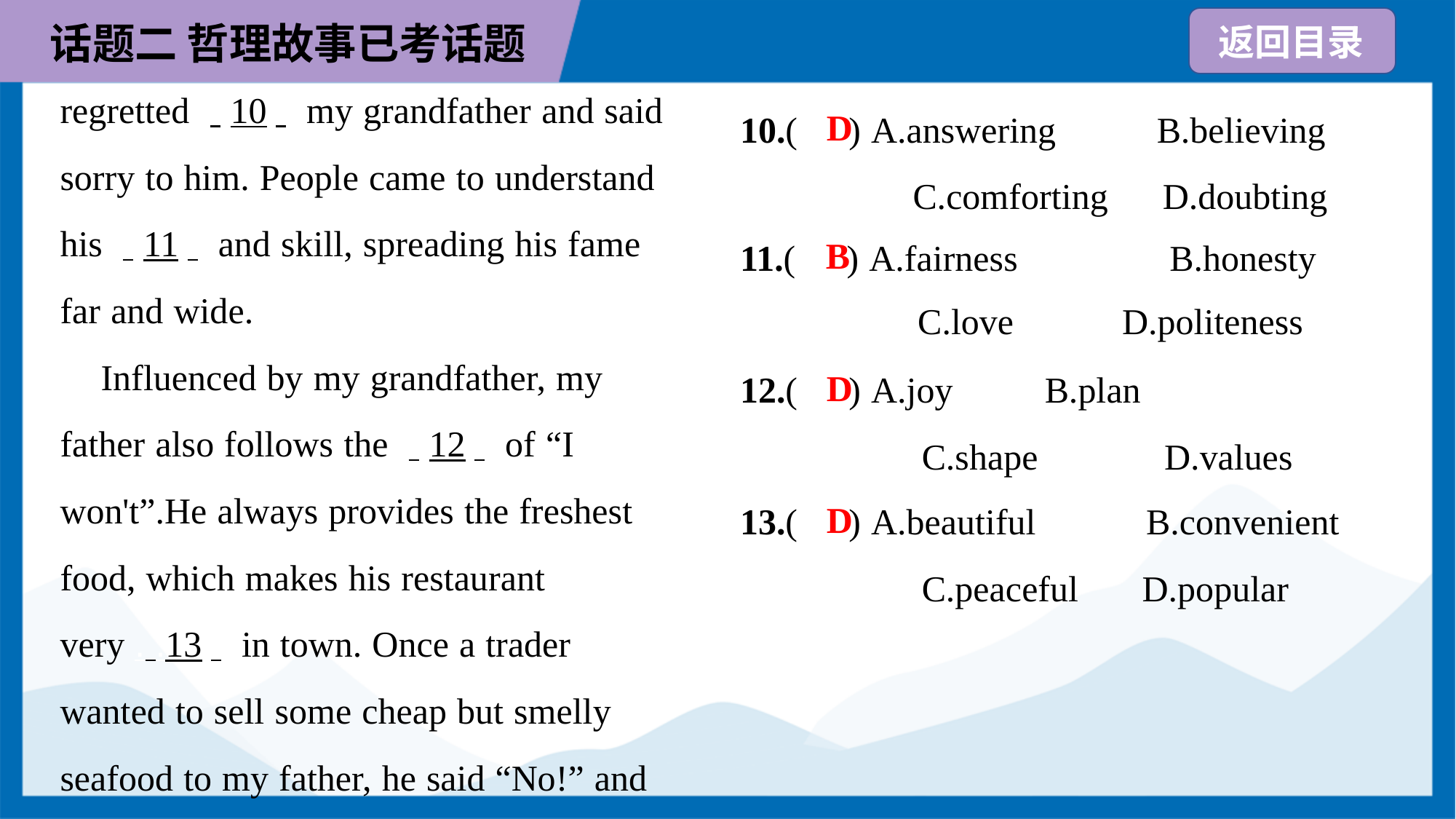

regretted . .10. . my grandfather and said
sorry to him. People came to understand
his . .11. . and skill, spreading his fame
far and wide.
    Influenced by my grandfather, my
father also follows the . .12. . of “I
won't”.He always provides the freshest
food, which makes his restaurant
very . .13. . in town. Once a trader
wanted to sell some cheap but smelly
seafood to my father, he said “No!” and

10.(     ) A.answering	   B.believing
                   C.comforting      D.doubting
D
11.(     ) A.fairness	B.honesty
C.love	D.politeness
B
12.(     ) A.joy       	  B.plan
                    C.shape	  D.values
D
13.(     ) A.beautiful	B.convenient
                    C.peaceful       D.popular
D